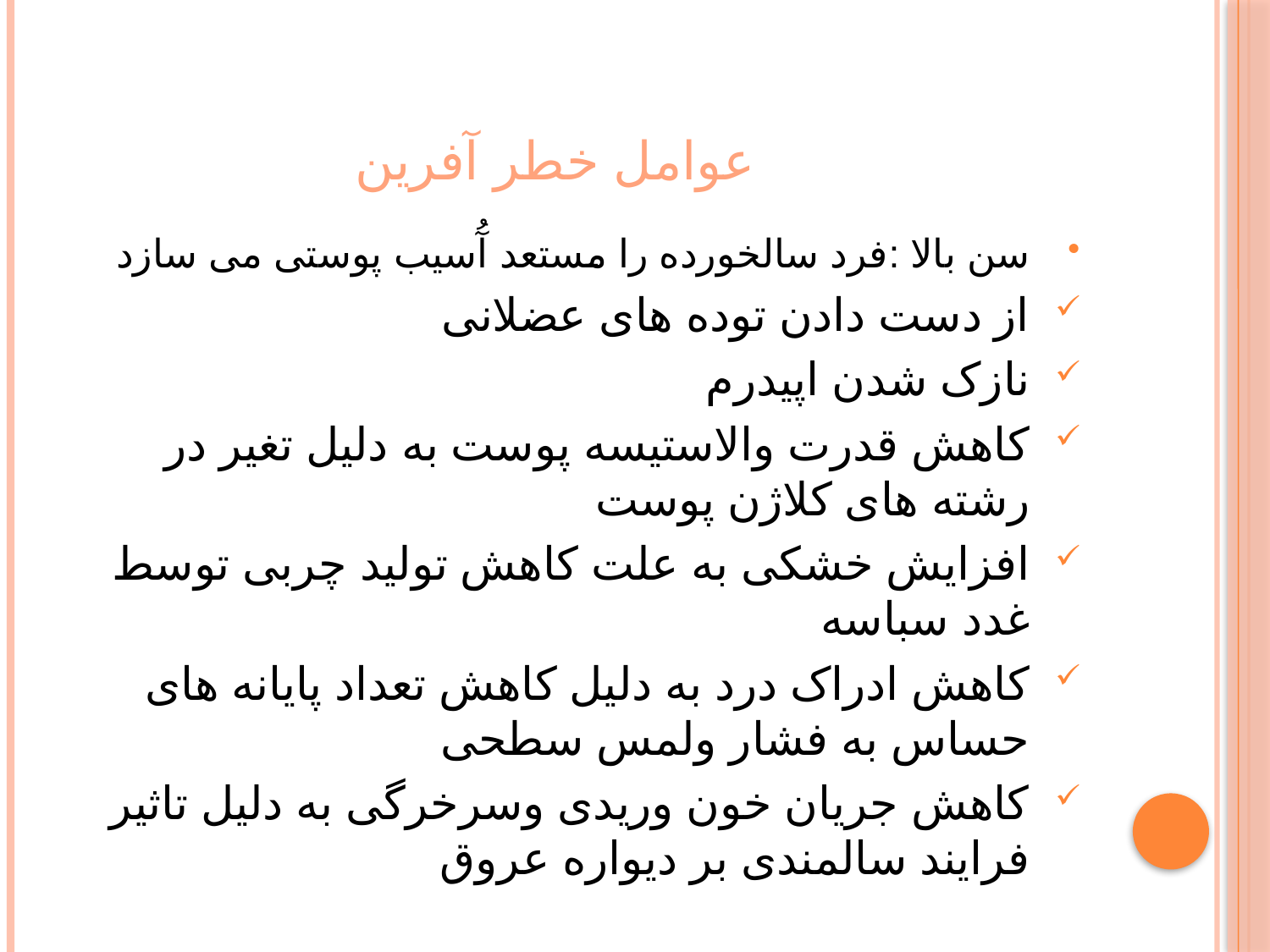

# عوامل خطر آفرین
سن بالا :فرد سالخورده را مستعد آُسیب پوستی می سازد
از دست دادن توده های عضلانی
نازک شدن اپیدرم
کاهش قدرت والاستیسه پوست به دلیل تغیر در رشته های کلاژن پوست
افزایش خشکی به علت کاهش تولید چربی توسط غدد سباسه
کاهش ادراک درد به دلیل کاهش تعداد پایانه های حساس به فشار ولمس سطحی
کاهش جریان خون وریدی وسرخرگی به دلیل تاثیر فرایند سالمندی بر دیواره عروق